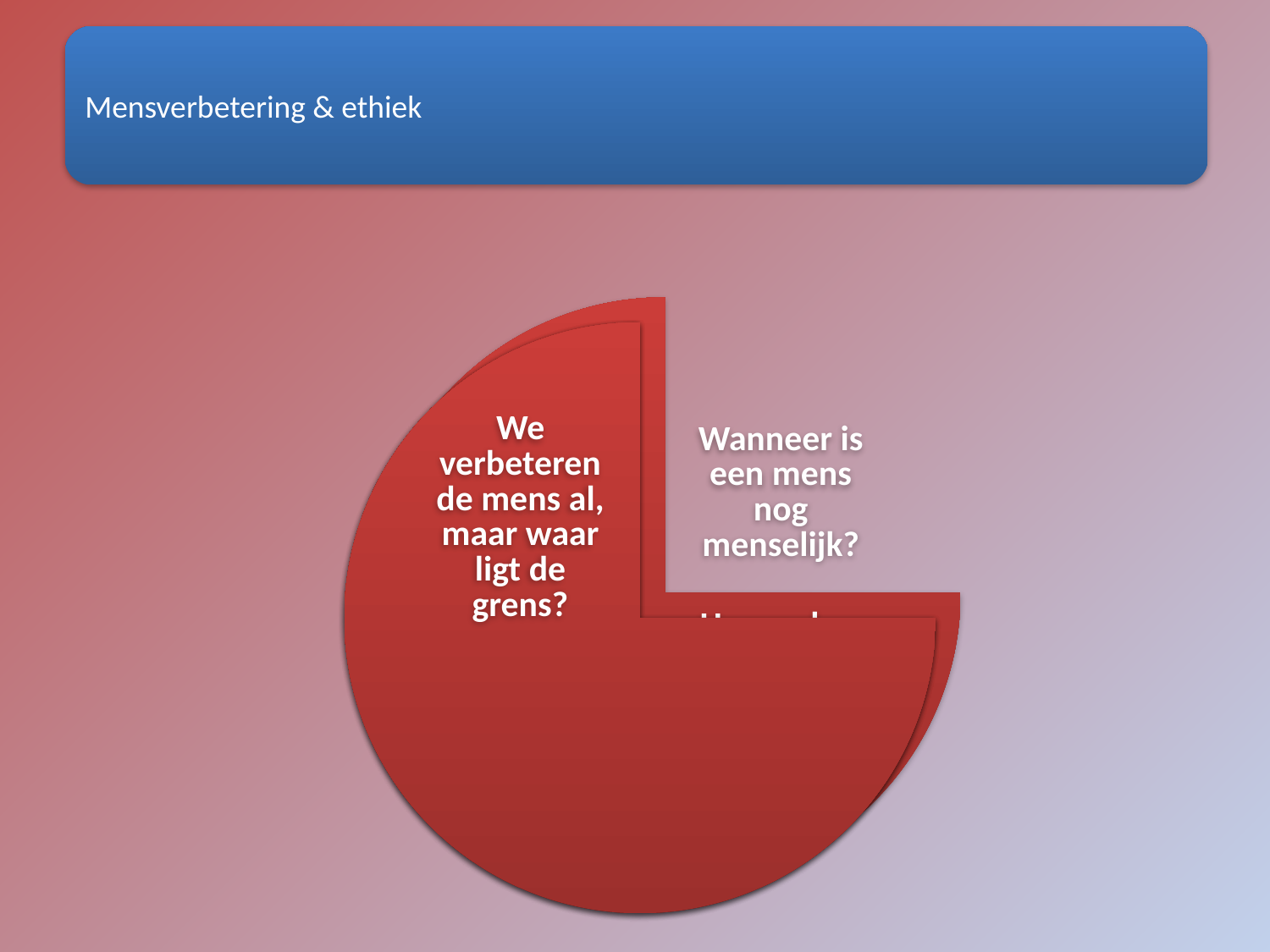

Mensverbetering & ethiek
Wanneer is een mens nog menselijk?
Hoeveel zeggenschap krijgt de mens over zijn eigen lichaam?
We verbeteren de mens al, maar waar ligt de grens?